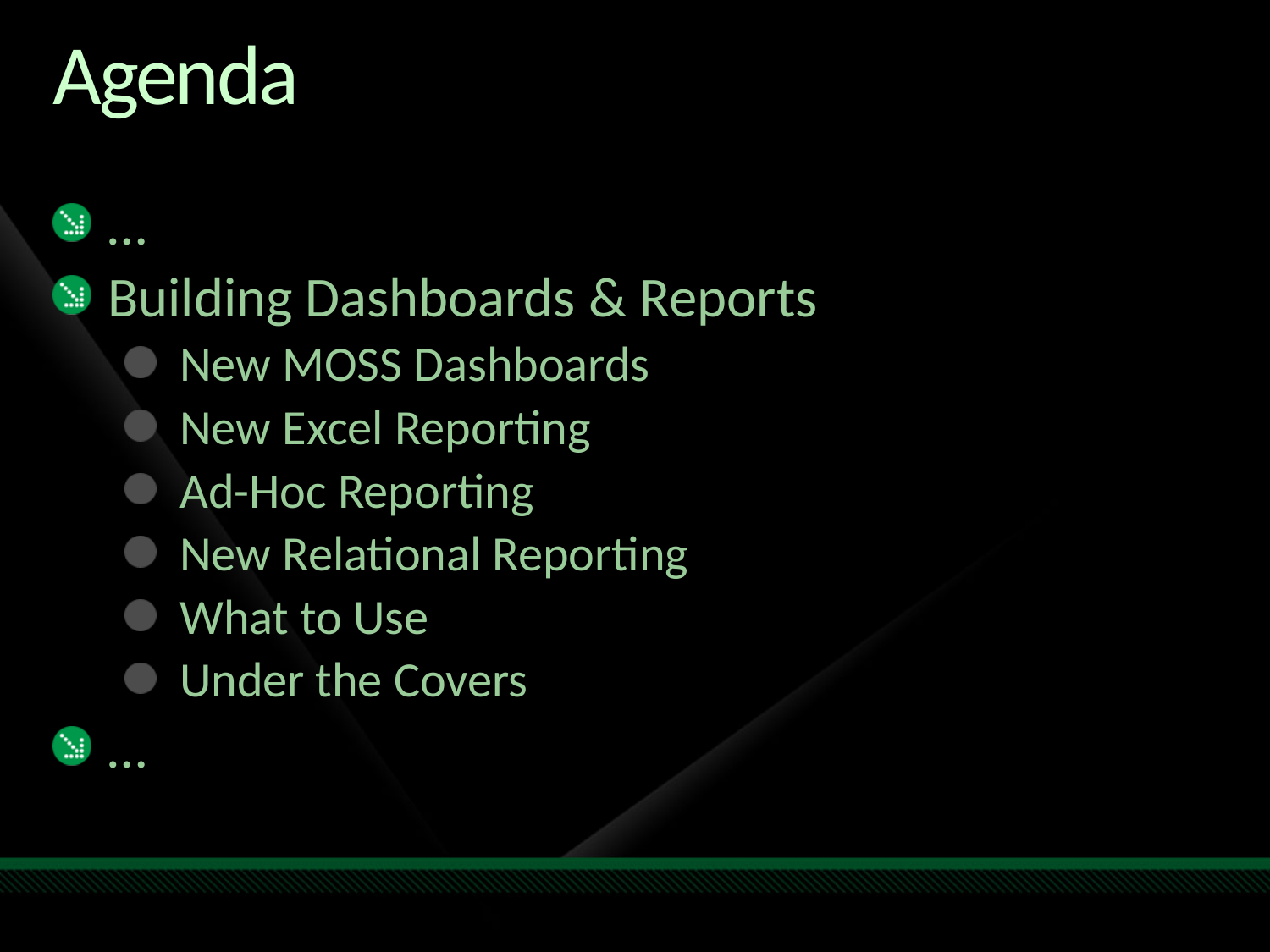

# Agenda
…
Building Dashboards & Reports
New MOSS Dashboards
New Excel Reporting
Ad-Hoc Reporting
New Relational Reporting
What to Use
Under the Covers
…